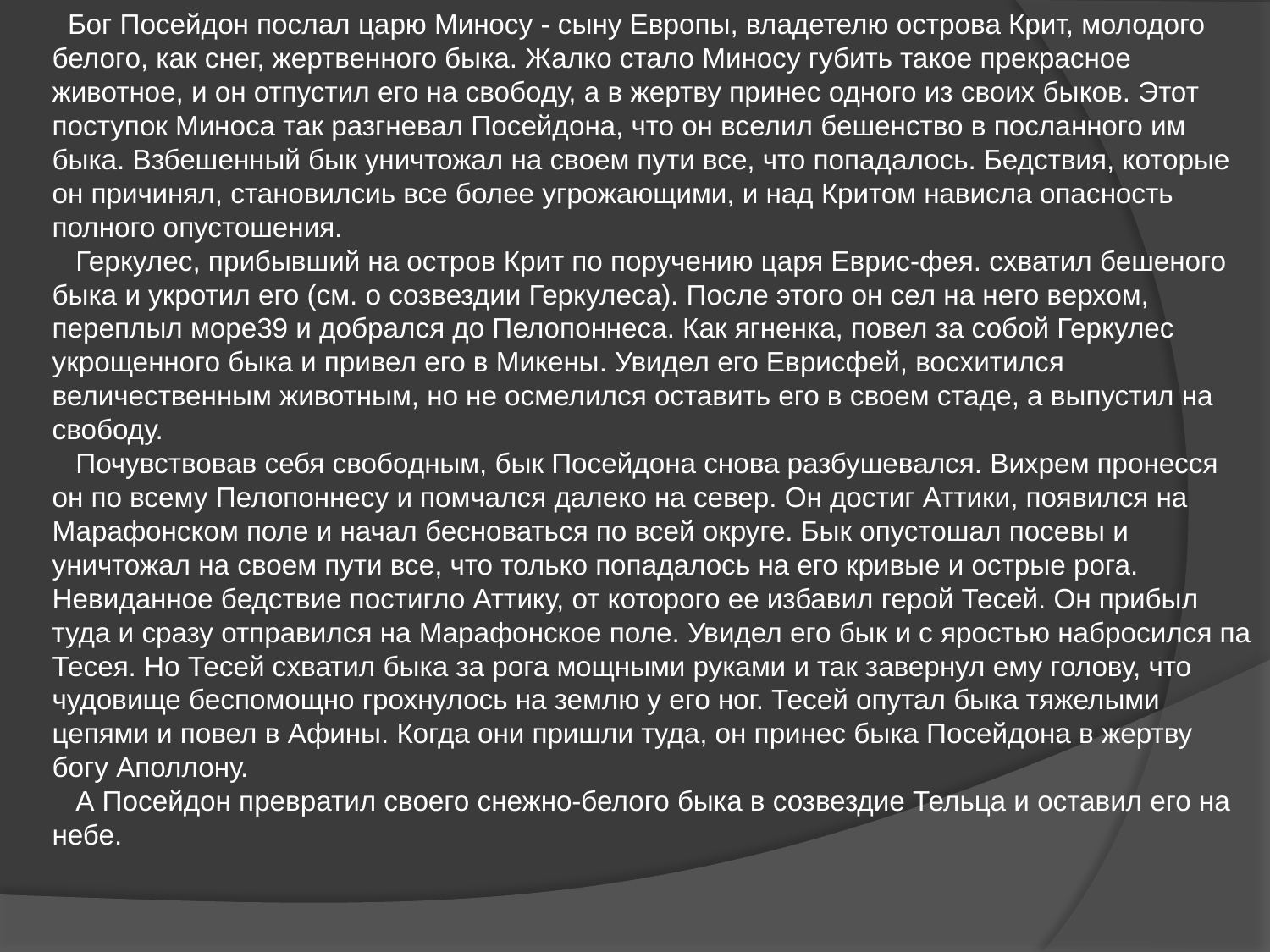

Бог Посейдон послал царю Миносу - сыну Европы, владетелю острова Крит, молодого белого, как снег, жертвенного быка. Жалко стало Миносу губить такое прекрасное животное, и он отпустил его на свободу, а в жертву принес одного из своих быков. Этот поступок Миноса так разгневал Посейдона, что он вселил бешенство в посланного им быка. Взбешенный бык уничтожал на своем пути все, что попадалось. Бедствия, которые он причинял, становилсиь все более угрожающими, и над Критом нависла опасность полного опустошения.
   Геркулес, прибывший на остров Крит по поручению царя Еврис-фея. схватил бешеного быка и укротил его (см. о созвездии Геркулеса). После этого он сел на него верхом, переплыл море39 и добрался до Пелопоннеса. Как ягненка, повел за собой Геркулес укрощенного быка и привел его в Микены. Увидел его Еврисфей, восхитился величественным животным, но не осмелился оставить его в своем стаде, а выпустил на свободу.
   Почувствовав себя свободным, бык Посейдона снова разбушевался. Вихрем пронесся он по всему Пелопоннесу и помчался далеко на север. Он достиг Аттики, появился на Марафонском поле и начал бесноваться по всей округе. Бык опустошал посевы и уничтожал на своем пути все, что только попадалось на его кривые и острые рога. Невиданное бедствие постигло Аттику, от которого ее избавил герой Тесей. Он прибыл туда и сразу отправился на Марафонское поле. Увидел его бык и с яростью набросился па Тесея. Но Тесей схватил быка за рога мощными руками и так завернул ему голову, что чудовище беспомощно грохнулось на землю у его ног. Тесей опутал быка тяжелыми цепями и повел в Афины. Когда они пришли туда, он принес быка Посейдона в жертву богу Аполлону.
   А Посейдон превратил своего снежно-белого быка в созвездие Тельца и оставил его на небе.